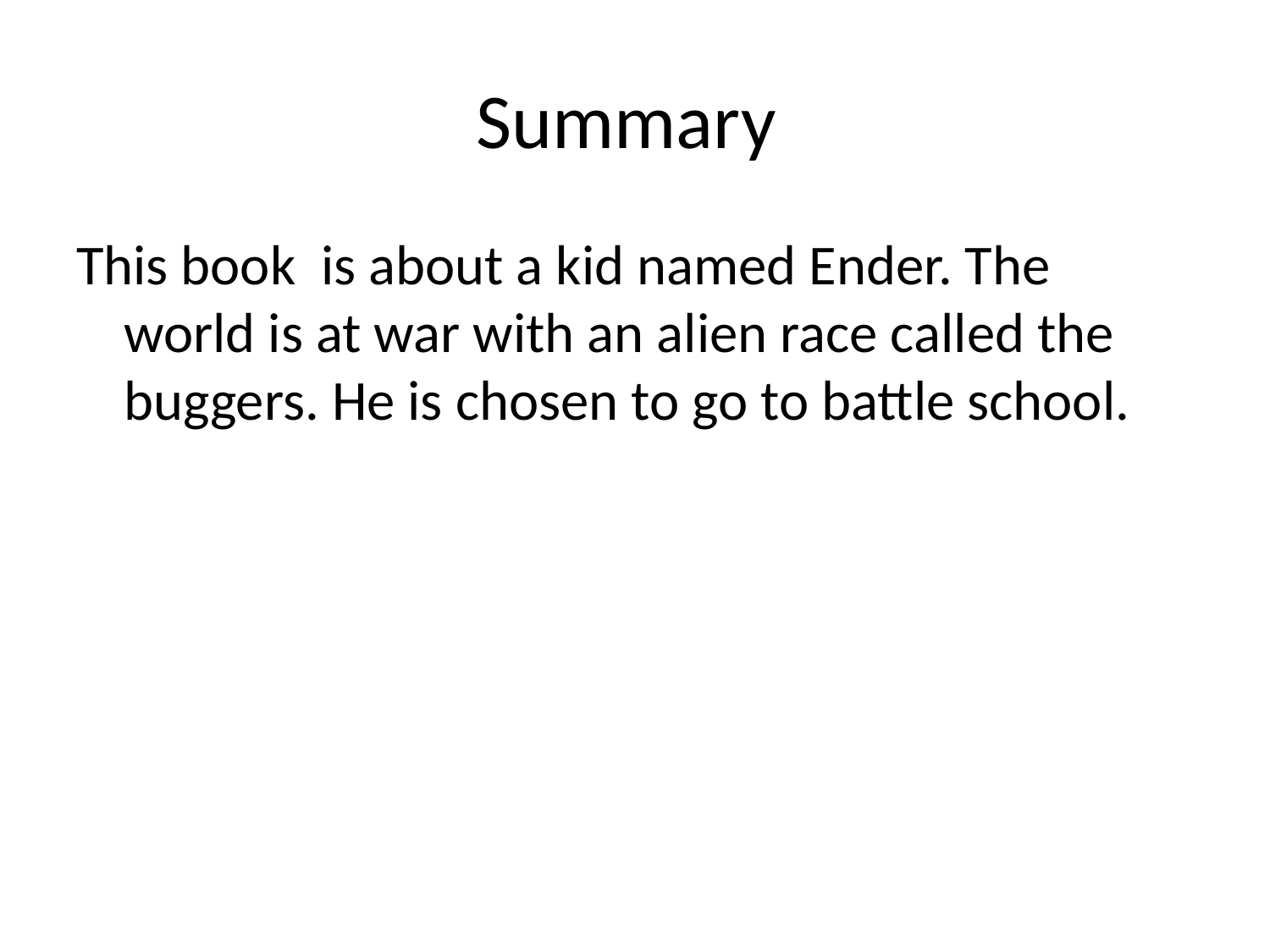

# Summary
This book  is about a kid named Ender. The world is at war with an alien race called the buggers. He is chosen to go to battle school.